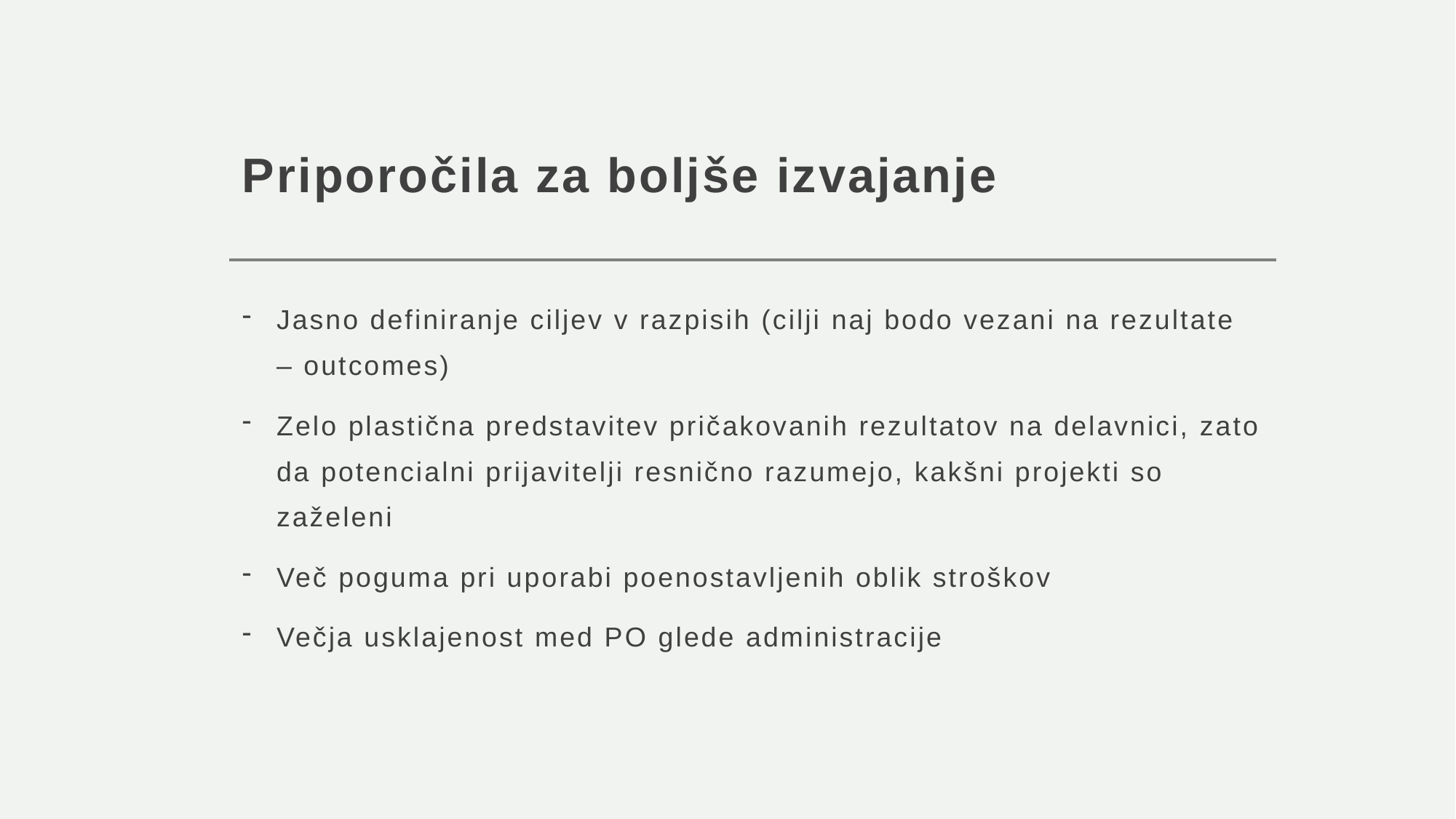

# Priporočila za boljše izvajanje
Jasno definiranje ciljev v razpisih (cilji naj bodo vezani na rezultate – outcomes)
Zelo plastična predstavitev pričakovanih rezultatov na delavnici, zato da potencialni prijavitelji resnično razumejo, kakšni projekti so zaželeni
Več poguma pri uporabi poenostavljenih oblik stroškov
Večja usklajenost med PO glede administracije